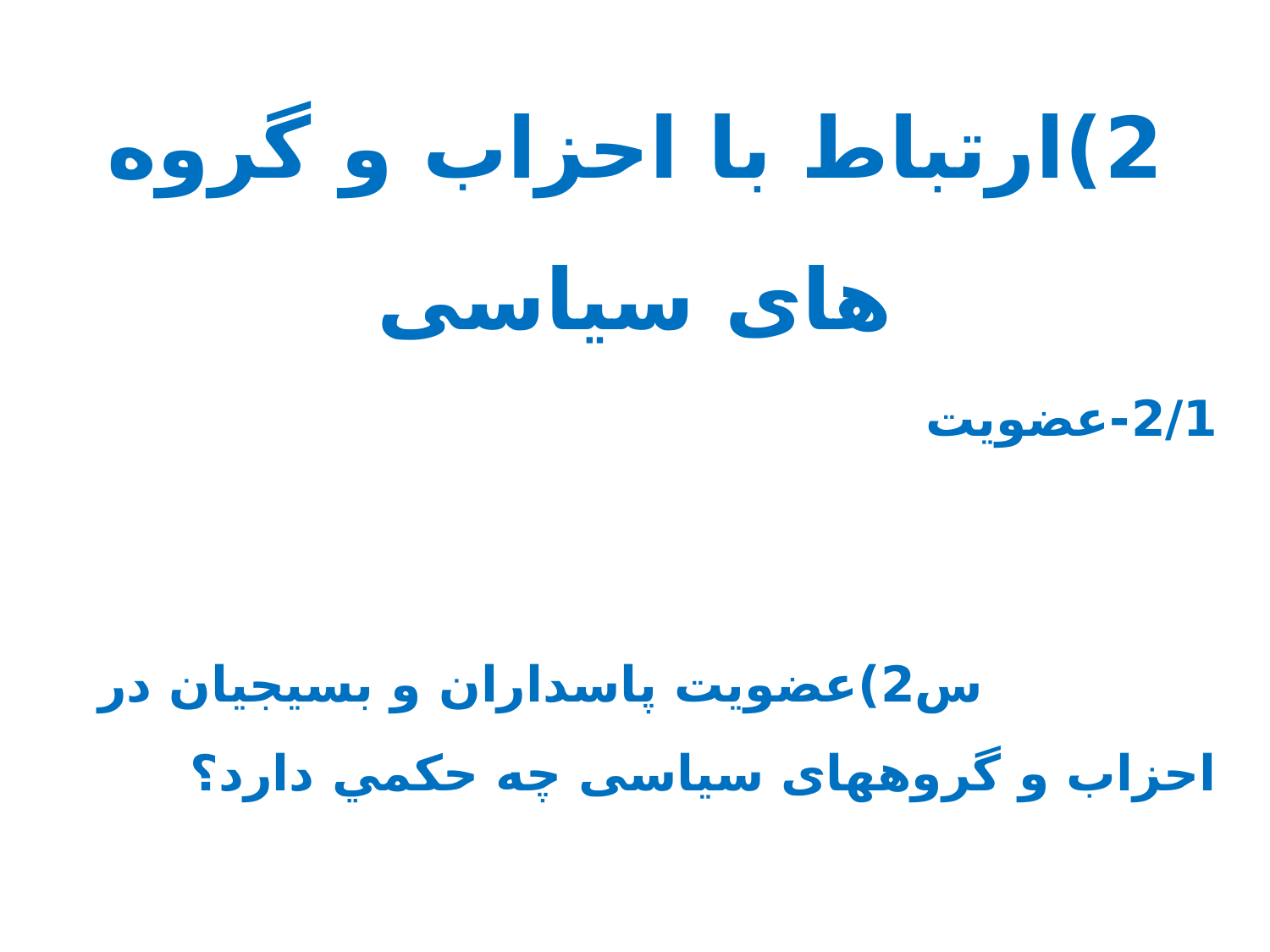

2)ارتباط با احزاب و گروه های سیاسی
2/1-عضویت                                                                                                                                                                                                         س2)عضويت پاسداران و بسيجيان در احزاب و گروههای سیاسی چه حكمي دارد؟
ج)عضويت و هواداري اعضاء نيروهاي مسلح از هرگونه حزب ، گروه و تشكل سياسي و همچنين ورود در دسته بندي هاي سياسي جايز نيست و در سپاه اگر موردي مشاهده شد لازم است به كميسيون پيگيري معرفي شود.